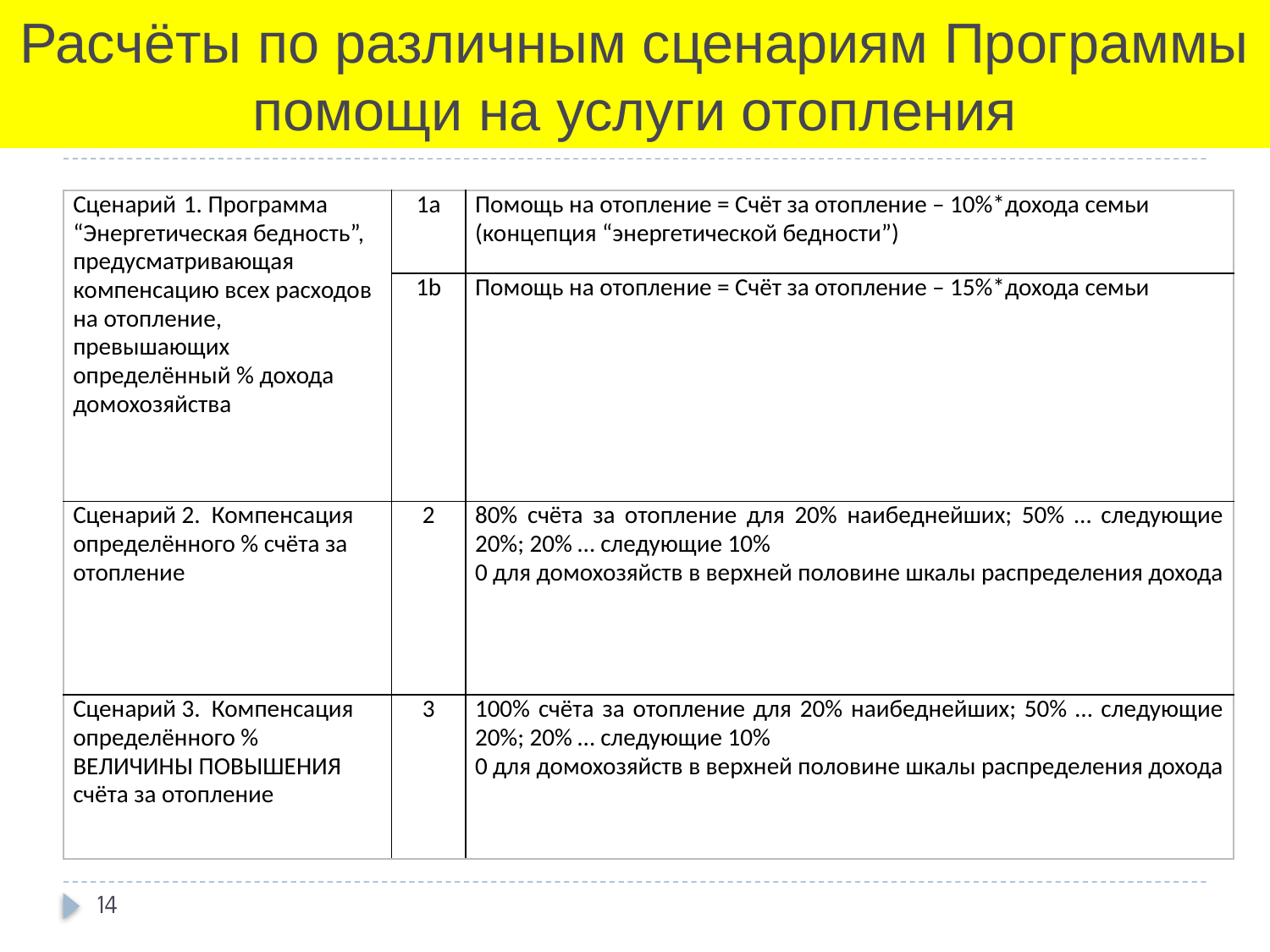

# Расчёты по различным сценариям Программы помощи на услуги отопления
| Сценарий 1. Программа “Энергетическая бедность”, предусматривающая компенсацию всех расходов на отопление, превышающих определённый % дохода домохозяйства | 1a | Помощь на отопление = Счёт за отопление – 10%\*дохода семьи (концепция “энергетической бедности”) |
| --- | --- | --- |
|  | 1b | Помощь на отопление = Счёт за отопление – 15%\*дохода семьи |
| Сценарий 2. Компенсация определённого % счёта за отопление | 2 | 80% счёта за отопление для 20% наибеднейших; 50% … следующие 20%; 20% … следующие 10% 0 для домохозяйств в верхней половине шкалы распределения дохода |
| Сценарий 3. Компенсация определённого % ВЕЛИЧИНЫ ПОВЫШЕНИЯ счёта за отопление | 3 | 100% счёта за отопление для 20% наибеднейших; 50% … следующие 20%; 20% … следующие 10% 0 для домохозяйств в верхней половине шкалы распределения дохода |
14